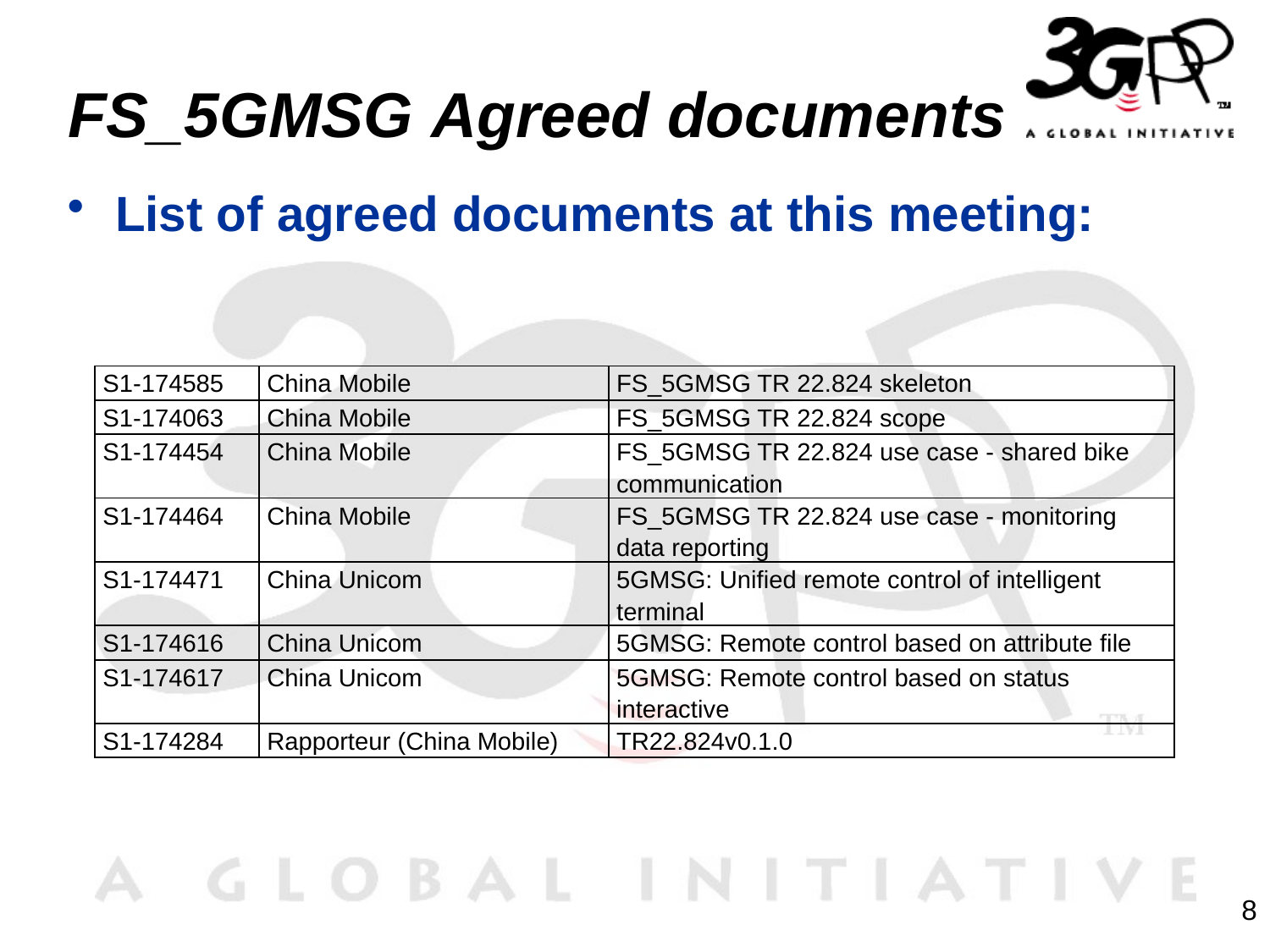

# FS_5GMSG Agreed documents
List of agreed documents at this meeting:

| S1-174585 | China Mobile | FS\_5GMSG TR 22.824 skeleton |
| --- | --- | --- |
| S1-174063 | China Mobile | FS\_5GMSG TR 22.824 scope |
| S1-174454 | China Mobile | FS\_5GMSG TR 22.824 use case - shared bike communication |
| S1-174464 | China Mobile | FS\_5GMSG TR 22.824 use case - monitoring data reporting |
| S1-174471 | China Unicom | 5GMSG: Unified remote control of intelligent terminal |
| S1-174616 | China Unicom | 5GMSG: Remote control based on attribute file |
| S1-174617 | China Unicom | 5GMSG: Remote control based on status interactive |
| S1-174284 | Rapporteur (China Mobile) | TR22.824v0.1.0 |
8